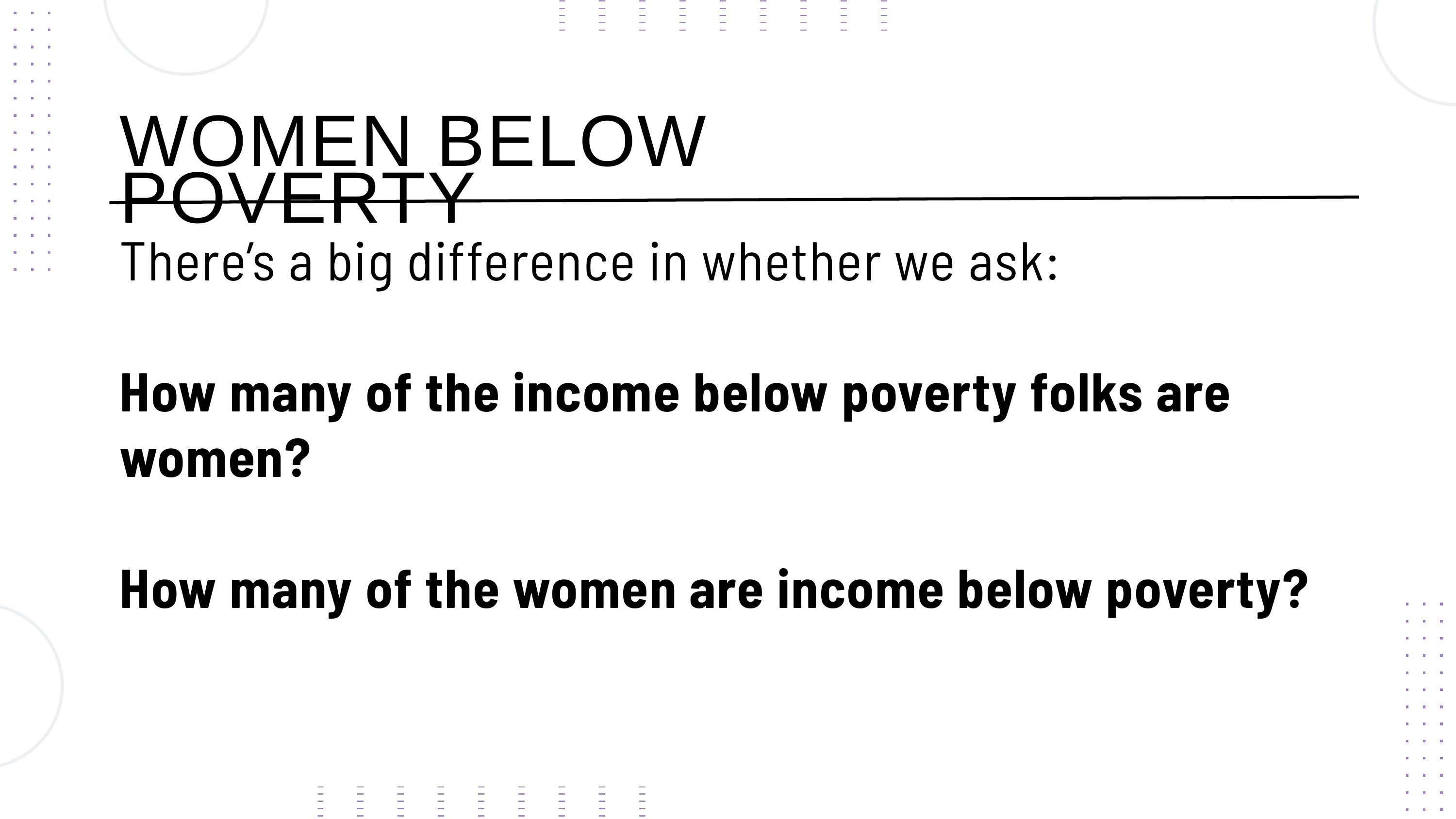

WOMEN BELOW POVERTY

There’s a big difference in whether we ask:

How many of the income below poverty folks are women?

How many of the women are income below poverty?